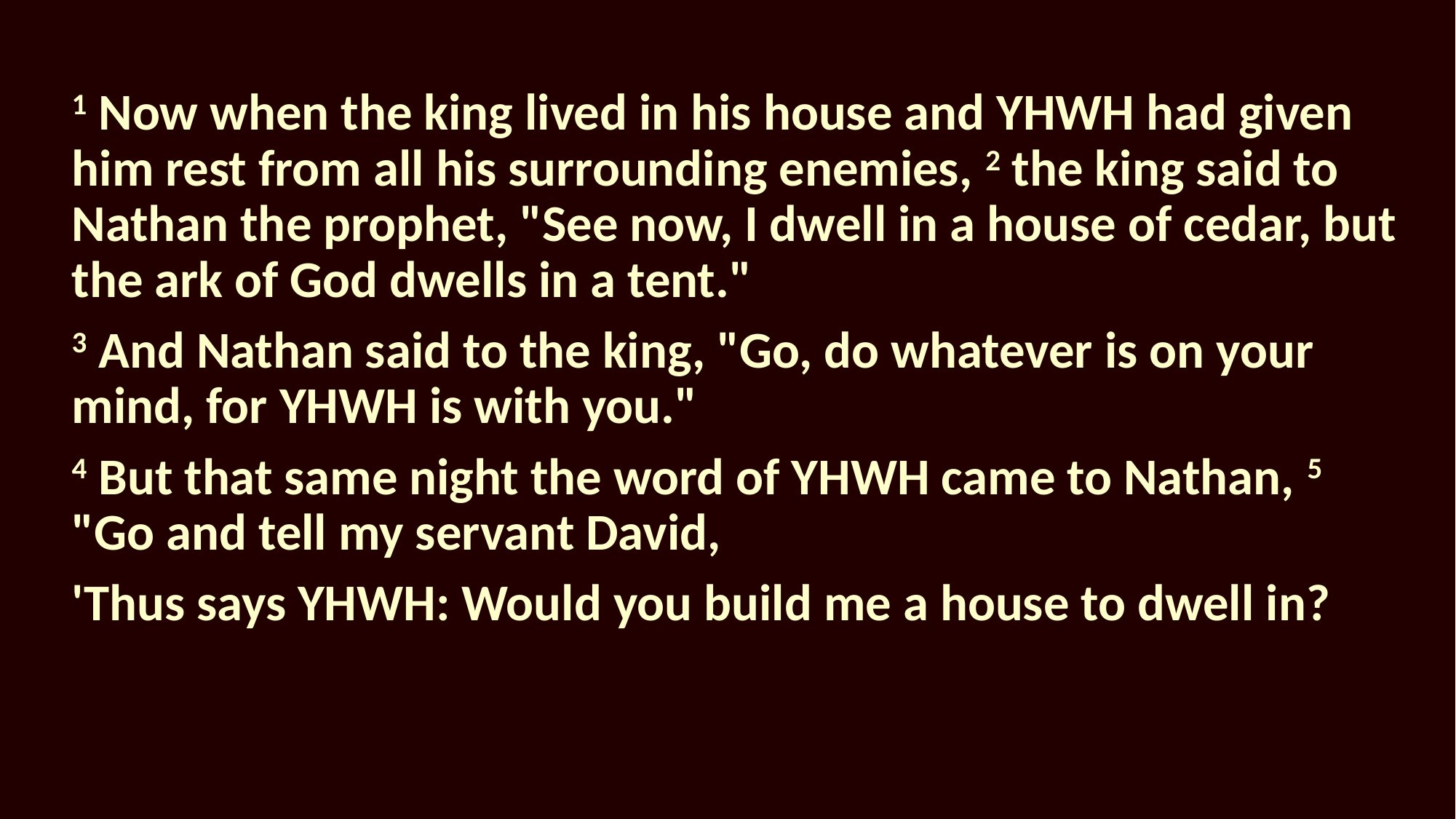

1 Now when the king lived in his house and YHWH had given him rest from all his surrounding enemies, 2 the king said to Nathan the prophet, "See now, I dwell in a house of cedar, but the ark of God dwells in a tent."
3 And Nathan said to the king, "Go, do whatever is on your mind, for YHWH is with you."
4 But that same night the word of YHWH came to Nathan, 5 "Go and tell my servant David,
'Thus says YHWH: Would you build me a house to dwell in?